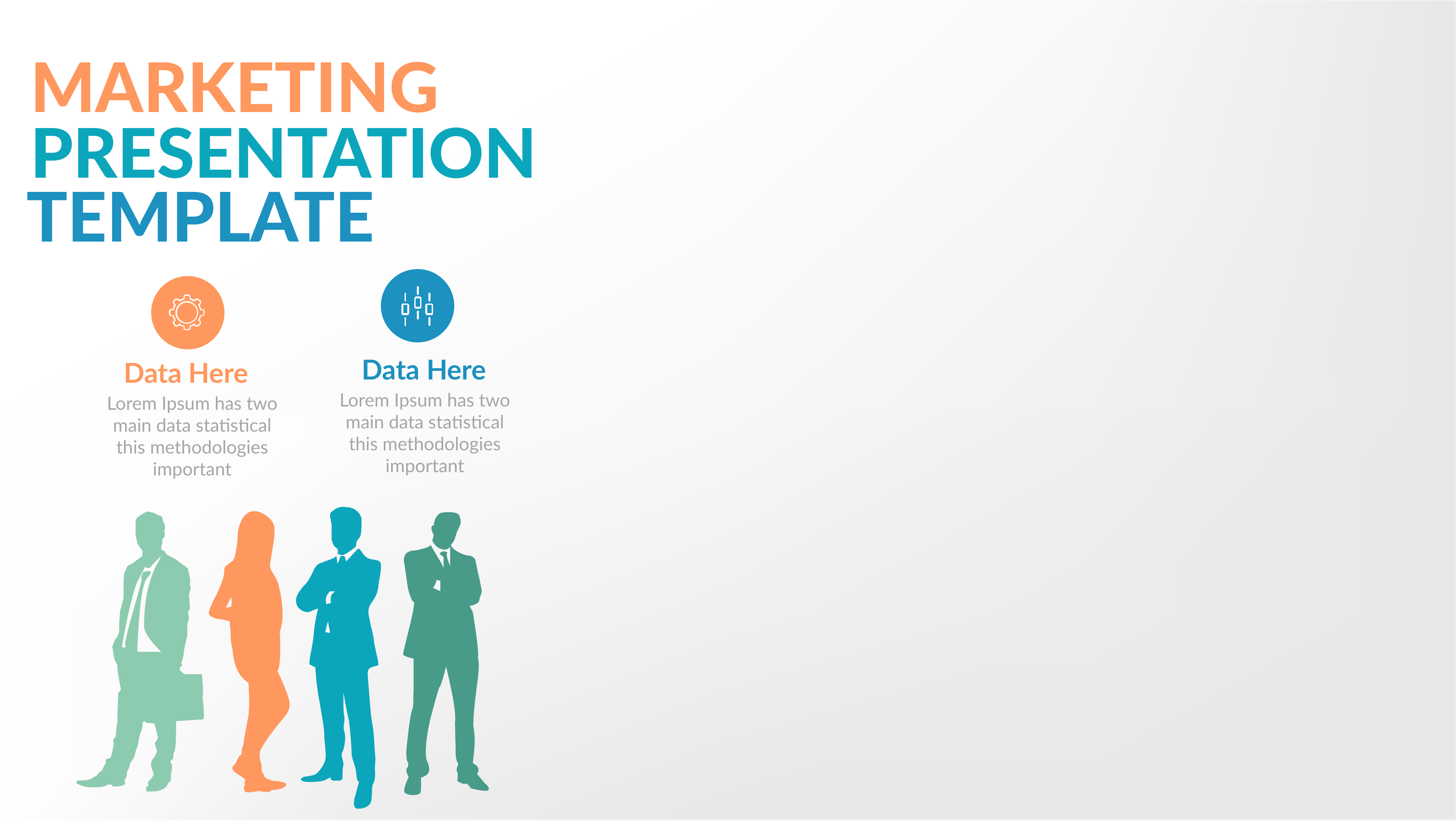

MARKETING

PRESENTATION
TEMPLATE

Data Here
Lorem Ipsum has two main data statistical this methodologies important
Data Here
Lorem Ipsum has two main data statistical this methodologies important